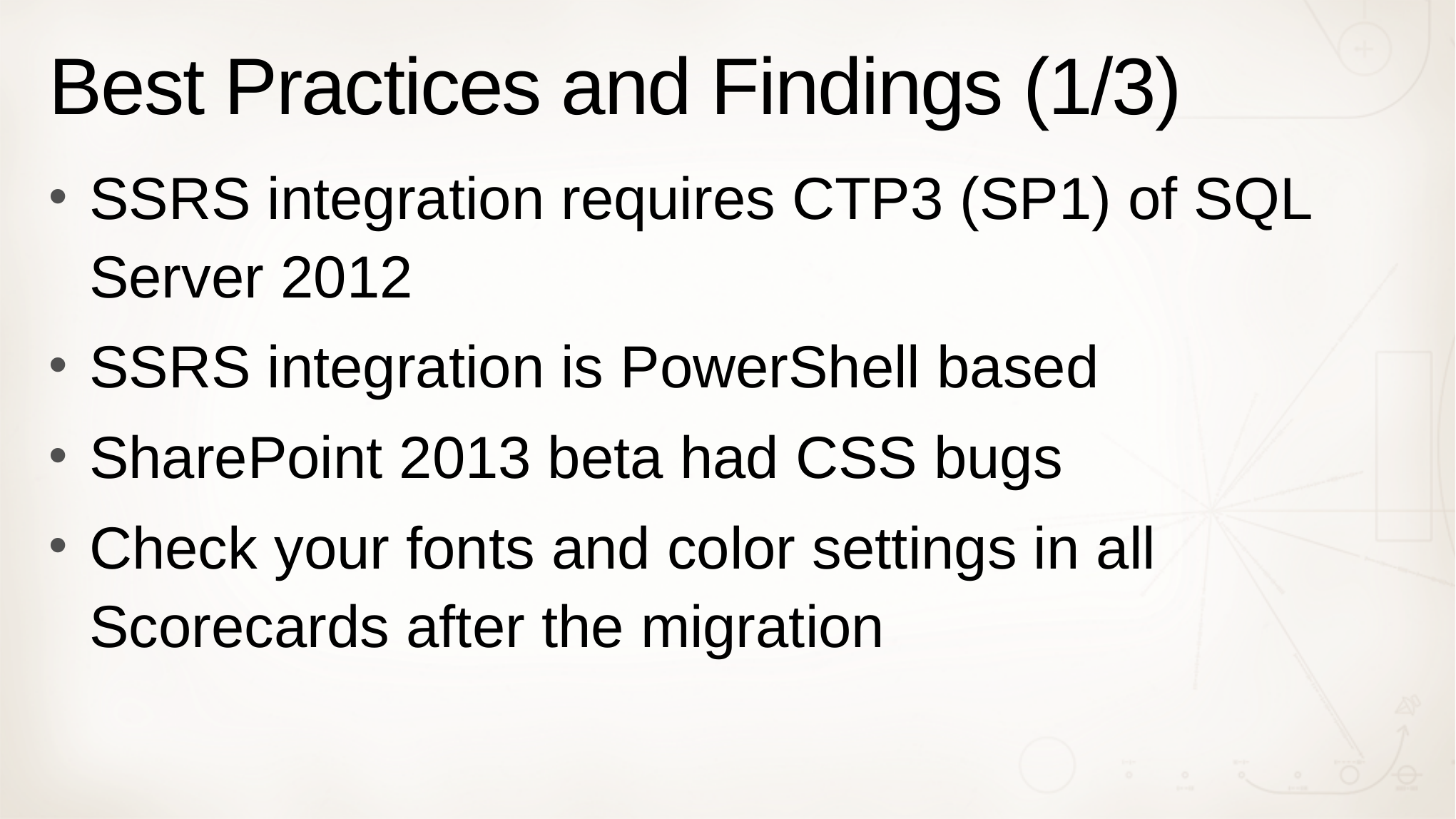

# Best Practices and Findings (1/3)
SSRS integration requires CTP3 (SP1) of SQL Server 2012
SSRS integration is PowerShell based
SharePoint 2013 beta had CSS bugs
Check your fonts and color settings in all Scorecards after the migration